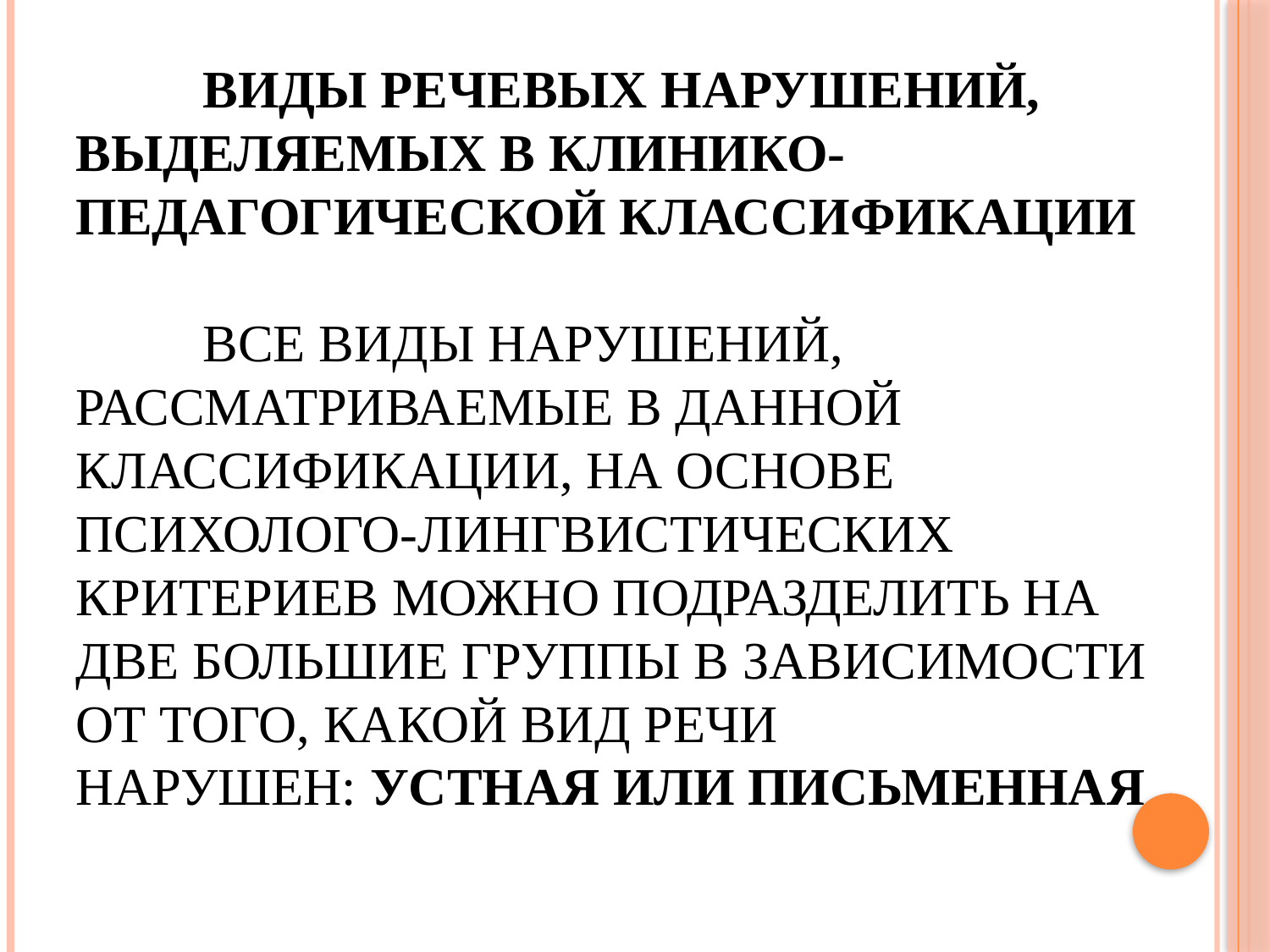

# ВИДЫ РЕЧЕВЫХ НАРУШЕНИЙ, ВЫДЕЛЯЕМЫХ В КЛИНИКО-ПЕДАГОГИЧЕСКОЙ КЛАССИФИКАЦИИ Все виды нарушений, рассматриваемые в данной классификации, на основе психолого-лингвистических критериев можно подразделить на две большие группы в зависимости от того, какой вид речи нарушен: устная или письменная